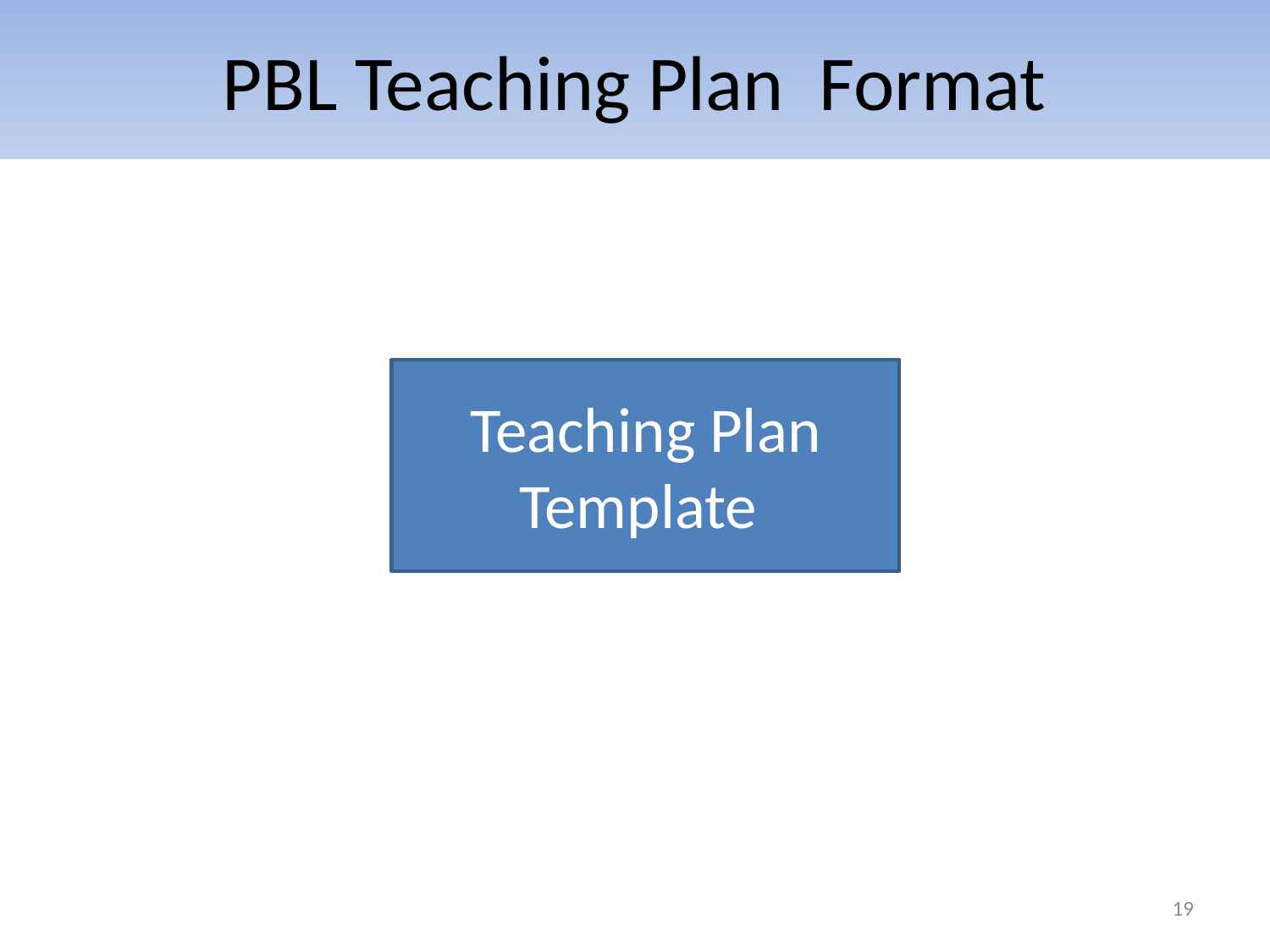

# PBL Teaching Plan  Format
Teaching Plan Template
19